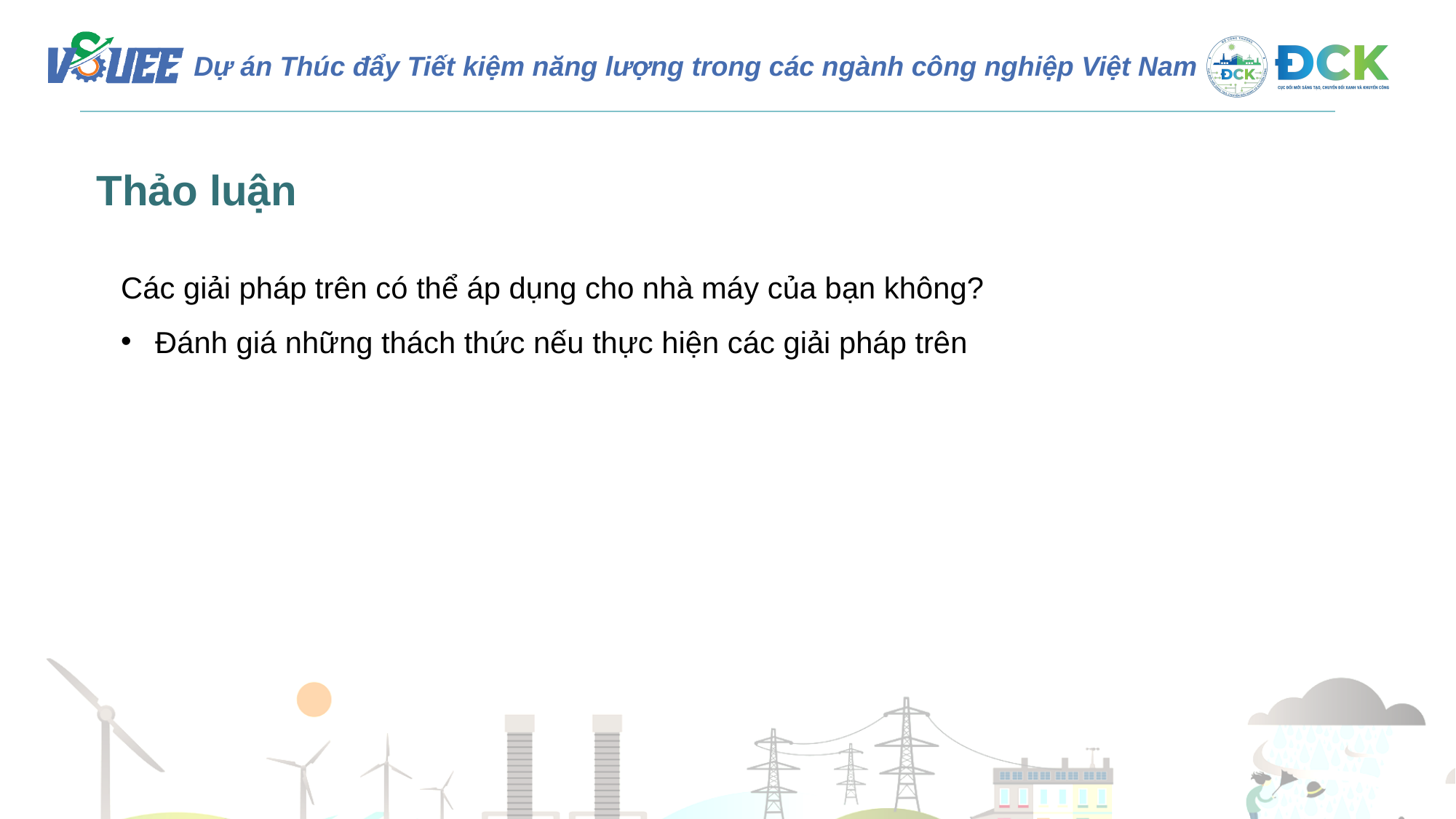

Thảo luận
Các giải pháp trên có thể áp dụng cho nhà máy của bạn không?
Đánh giá những thách thức nếu thực hiện các giải pháp trên